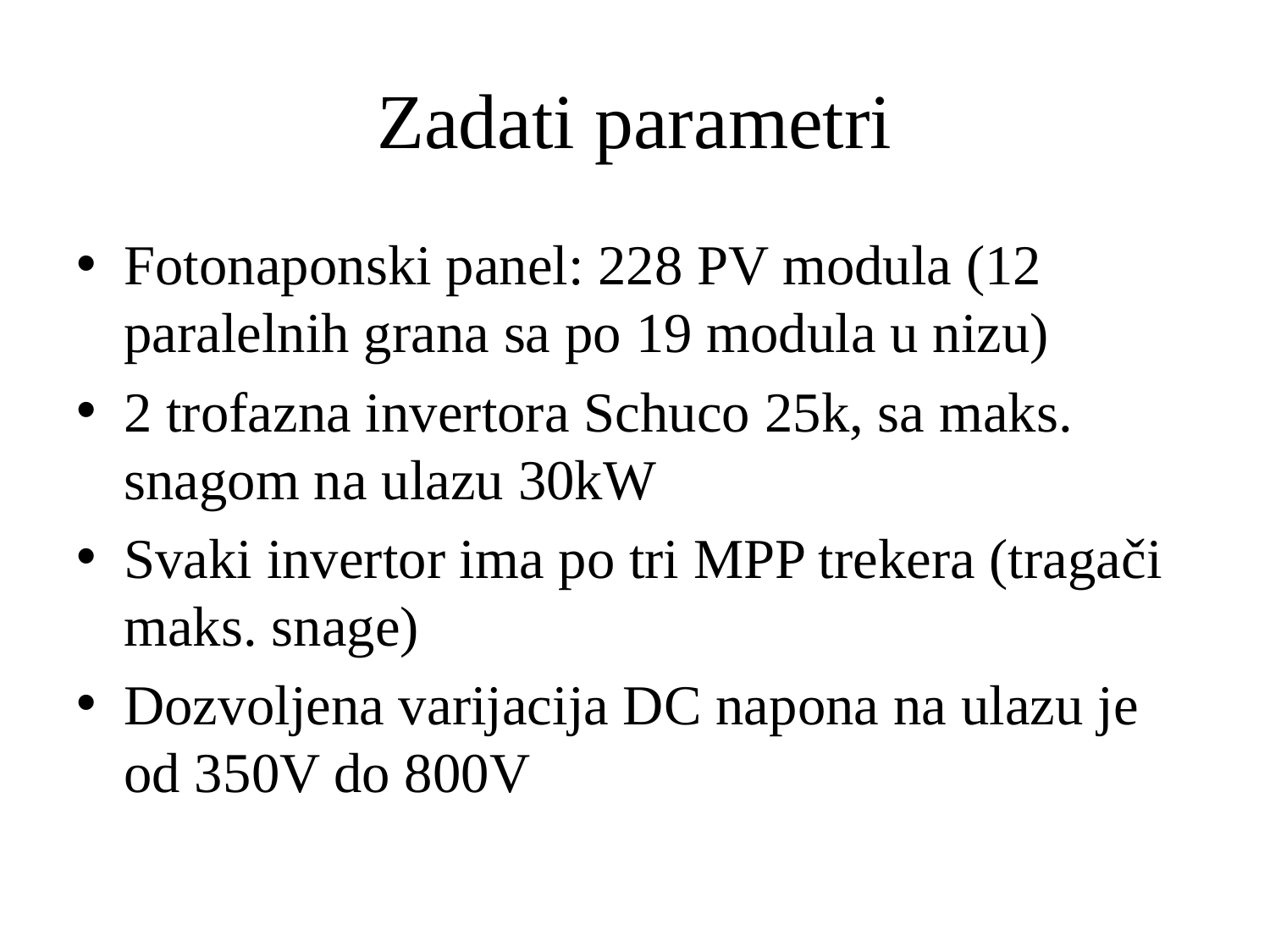

# Zadati parametri
Fotonaponski panel: 228 PV modula (12 paralelnih grana sa po 19 modula u nizu)
2 trofazna invertora Schuco 25k, sa maks. snagom na ulazu 30kW
Svaki invertor ima po tri MPP trekera (tragači maks. snage)
Dozvoljena varijacija DC napona na ulazu je od 350V do 800V